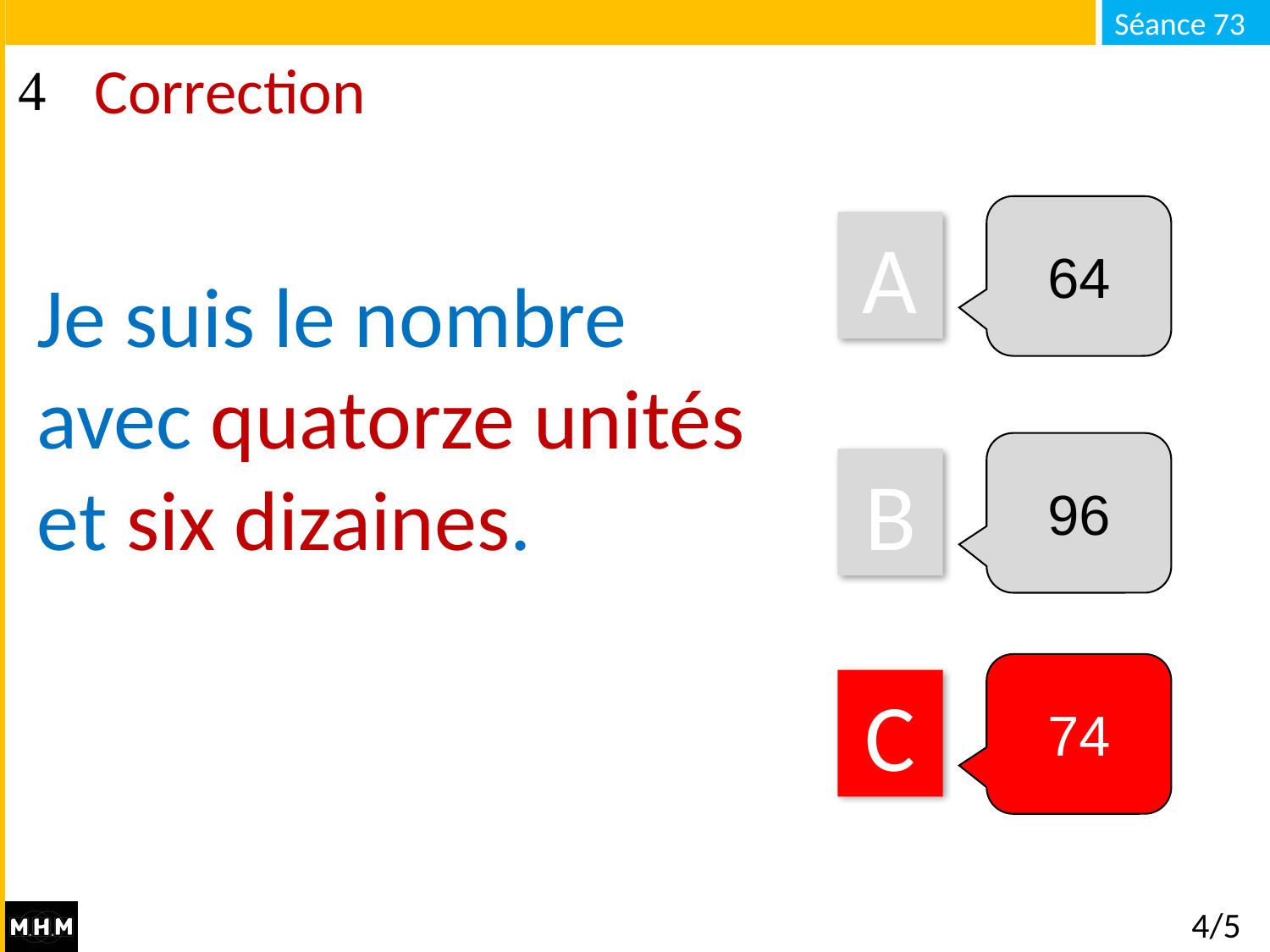

# Correction
64
A
Je suis le nombre avec quatorze unités et six dizaines.
96
B
74
C
4/5